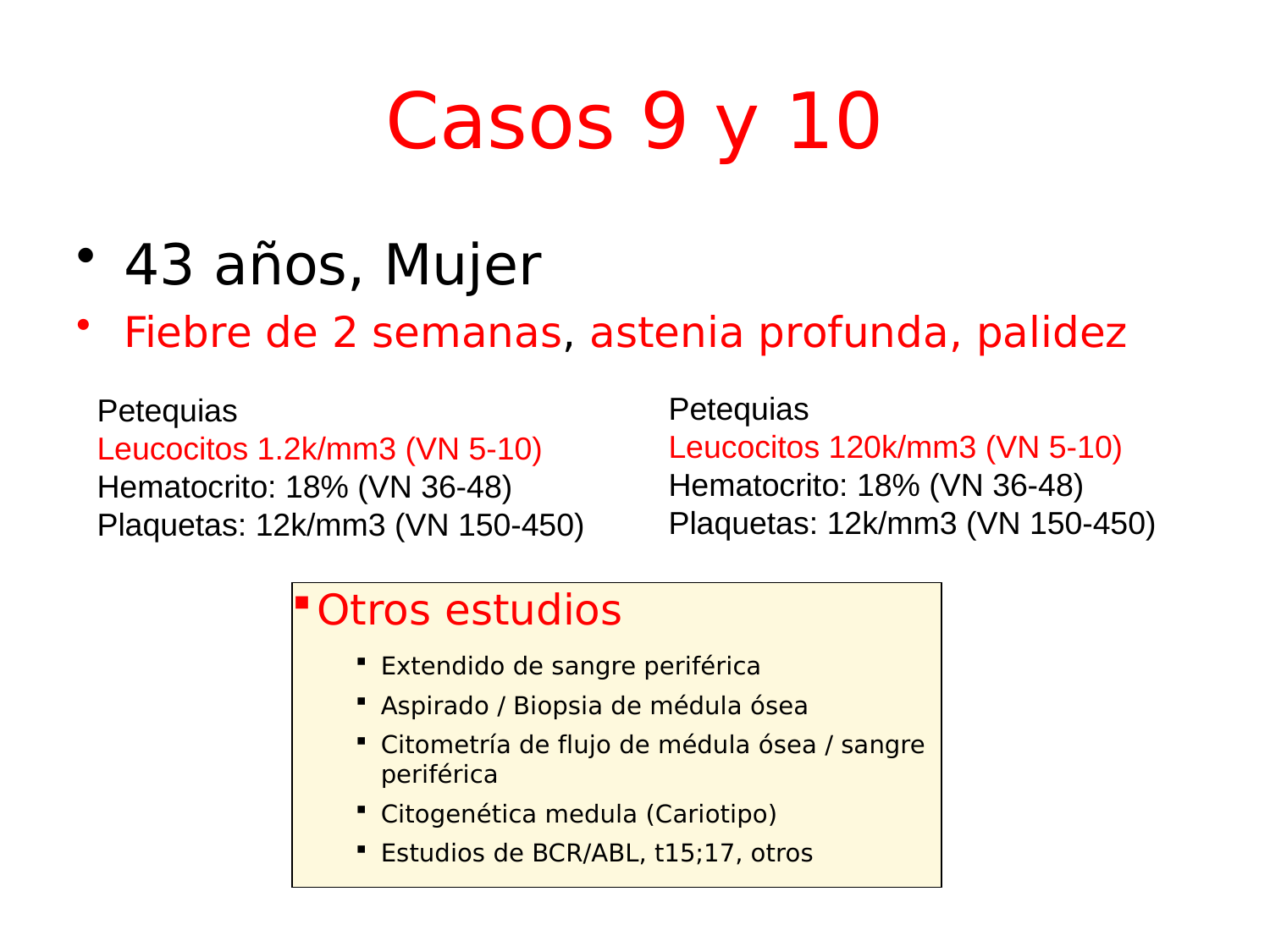

# Casos 9 y 10
43 años, Mujer
Fiebre de 2 semanas, astenia profunda, palidez

Petequias
Leucocitos 120k/mm3 (VN 5-10)
Hematocrito: 18% (VN 36-48)
Plaquetas: 12k/mm3 (VN 150-450)
Petequias
Leucocitos 1.2k/mm3 (VN 5-10)
Hematocrito: 18% (VN 36-48)
Plaquetas: 12k/mm3 (VN 150-450)
Otros estudios
Extendido de sangre periférica
Aspirado / Biopsia de médula ósea
Citometría de flujo de médula ósea / sangre periférica
Citogenética medula (Cariotipo)
Estudios de BCR/ABL, t15;17, otros